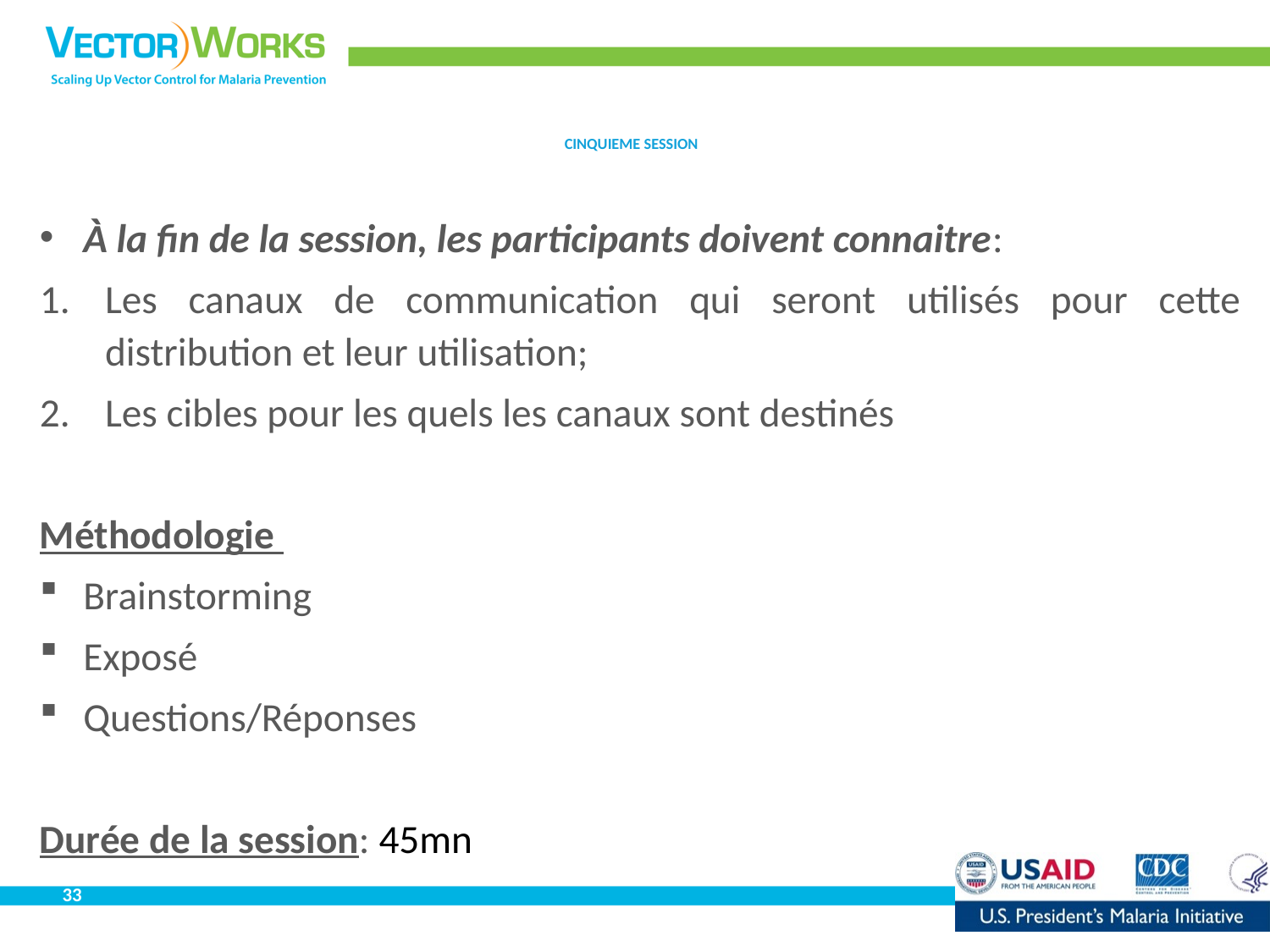

# CINQUIEME SESSION
À la fin de la session, les participants doivent connaitre:
Les canaux de communication qui seront utilisés pour cette distribution et leur utilisation;
Les cibles pour les quels les canaux sont destinés

Méthodologie
Brainstorming
Exposé
Questions/Réponses

Durée de la session: 45mn

33